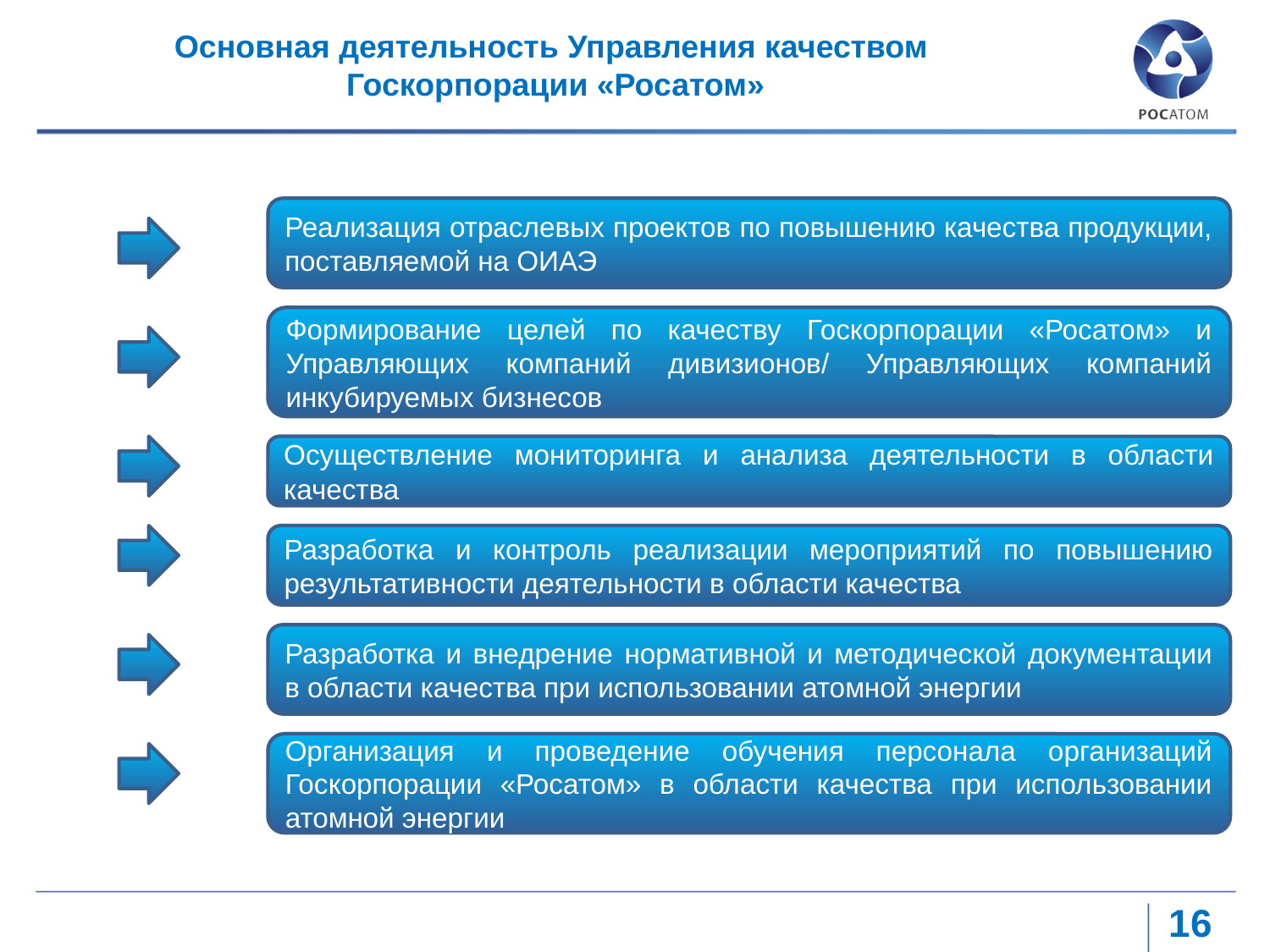

Основная деятельность Управления качеством
Госкорпорации «Росатом»
Реализация отраслевых проектов по повышению качества продукции, поставляемой на ОИАЭ

Формирование целей по качеству Госкорпорации «Росатом» и Управляющих компаний дивизионов/ Управляющих компаний инкубируемых бизнесов

Осуществление мониторинга и анализа деятельности в области качества

Разработка и контроль реализации мероприятий по повышению результативности деятельности в области качества
Разработка и внедрение нормативной и методической документации в области качества при использовании атомной энергии

Организация и проведение обучения персонала организаций Госкорпорации «Росатом» в области качества при использовании атомной энергии

16